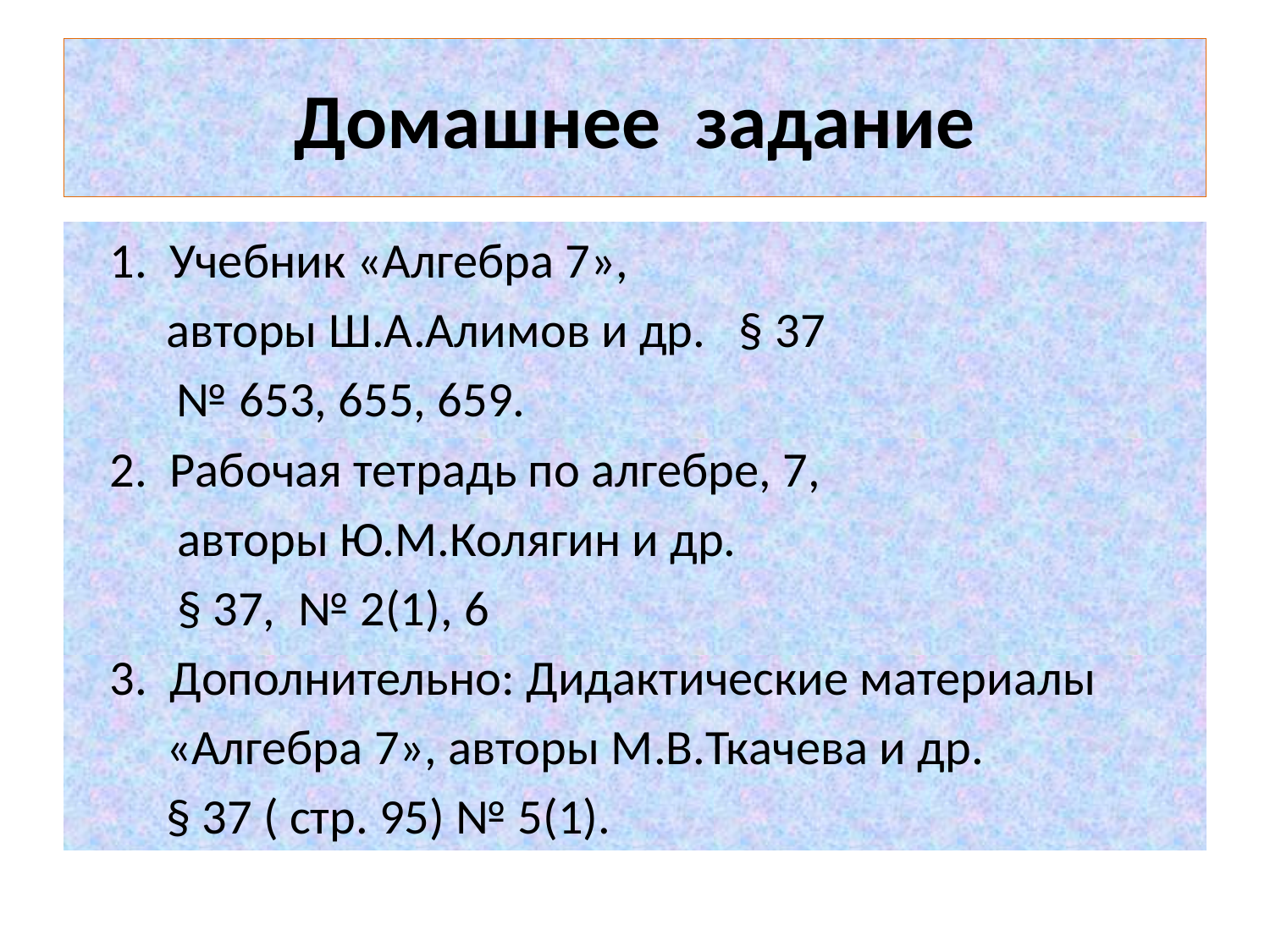

# Домашнее  задание
   1.  Учебник «Алгебра 7»,
        авторы Ш.А.Алимов и др.   § 37
         № 653, 655, 659.
   2.  Рабочая тетрадь по алгебре, 7,
         авторы Ю.М.Колягин и др.
         § 37,  № 2(1), 6
   3.  Дополнительно: Дидактические материалы
        «Алгебра 7», авторы М.В.Ткачева и др.
        § 37 ( стр. 95) № 5(1).